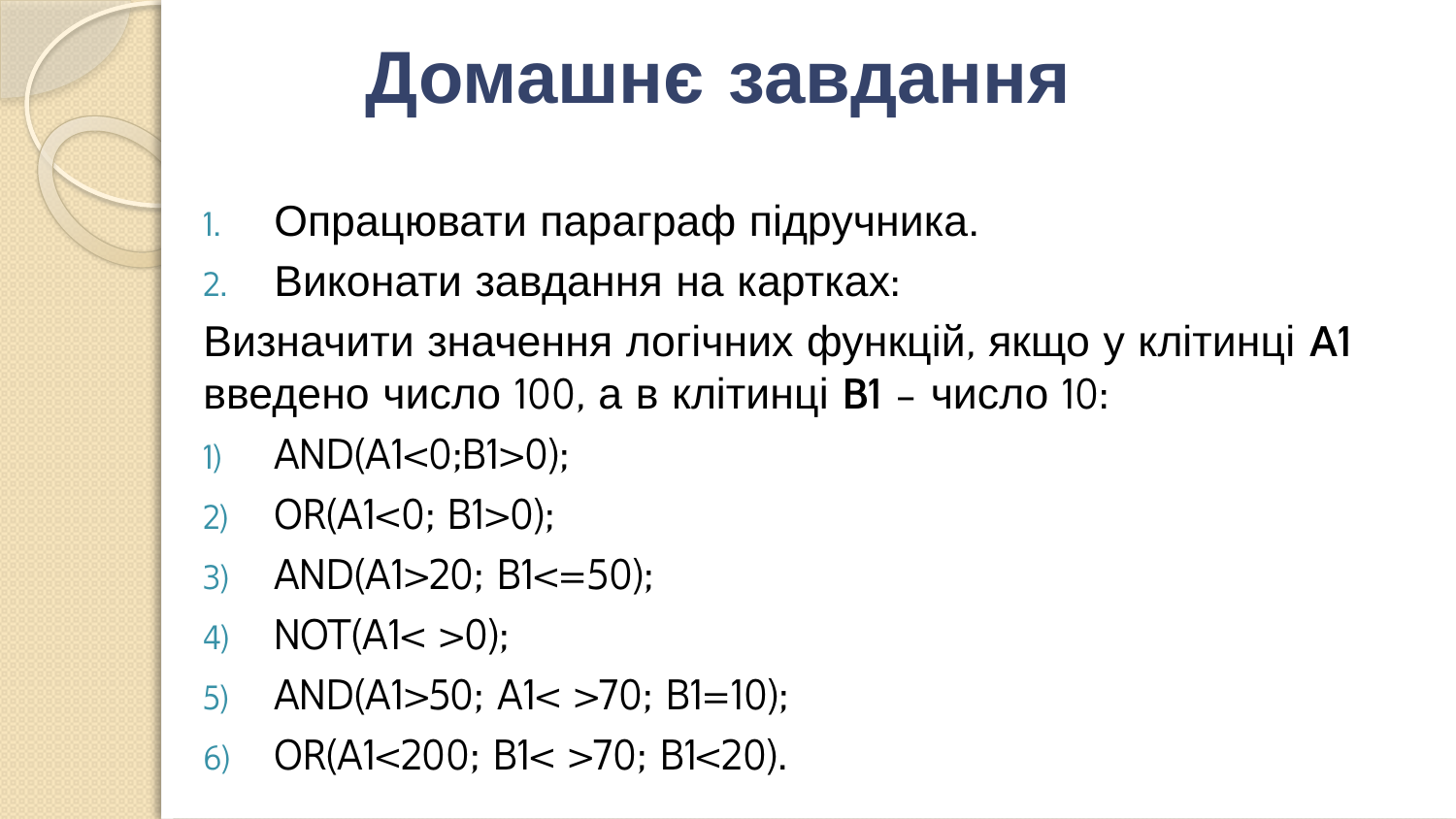

# Домашнє завдання
Опрацювати параграф підручника.
Виконати завдання на картках:
Визначити значення логічних функцій, якщо у клітинці A1 введено число 100, а в клітинці B1 – число 10:
AND(A1<0;B1>0);
OR(A1<0; B1>0);
AND(A1>20; B1<=50);
NOT(A1< >0);
AND(A1>50; A1< >70; B1=10);
OR(A1<200; B1< >70; B1<20).